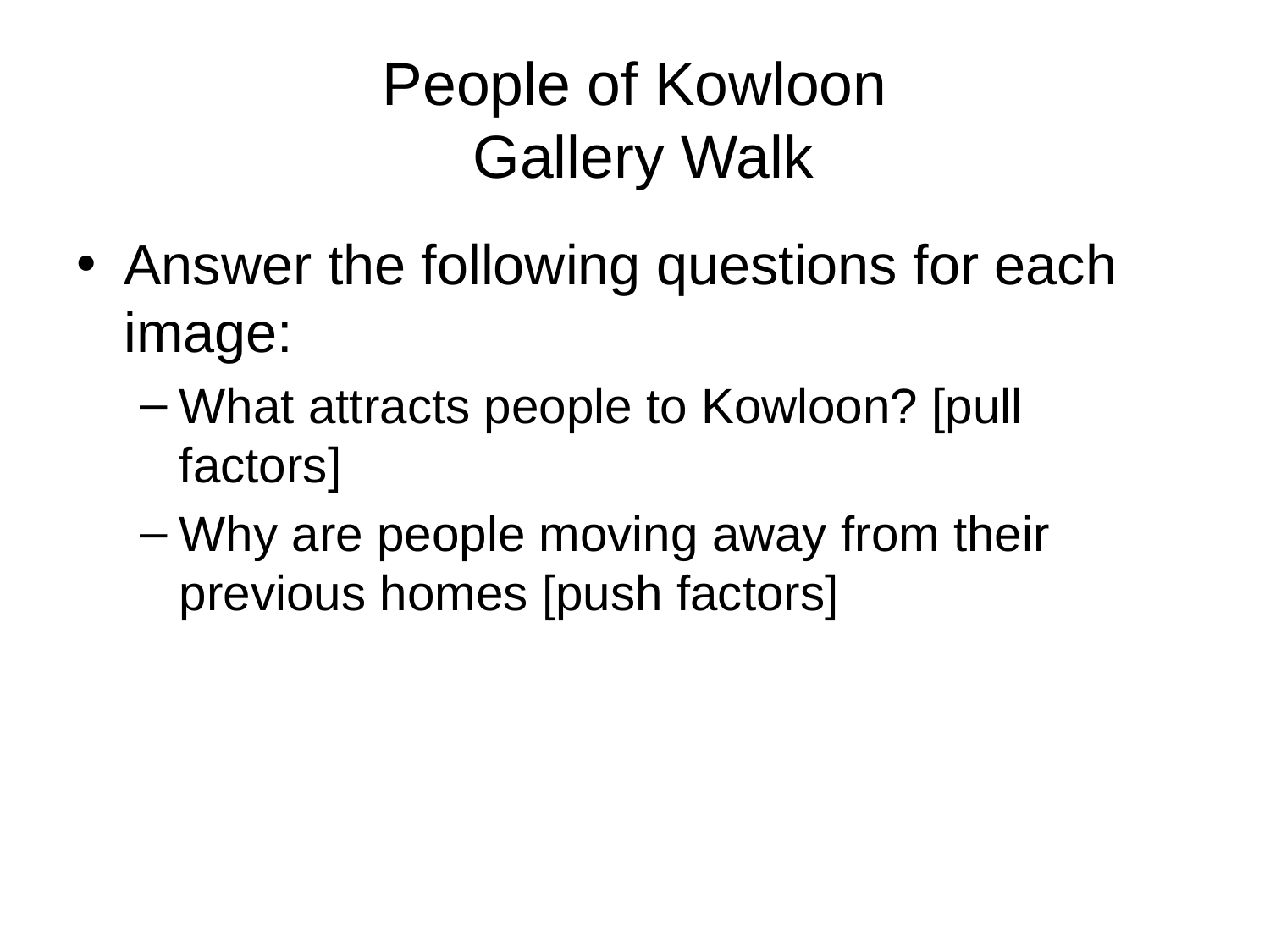

# People of Kowloon Gallery Walk
Answer the following questions for each image:
What attracts people to Kowloon? [pull factors]
Why are people moving away from their previous homes [push factors]